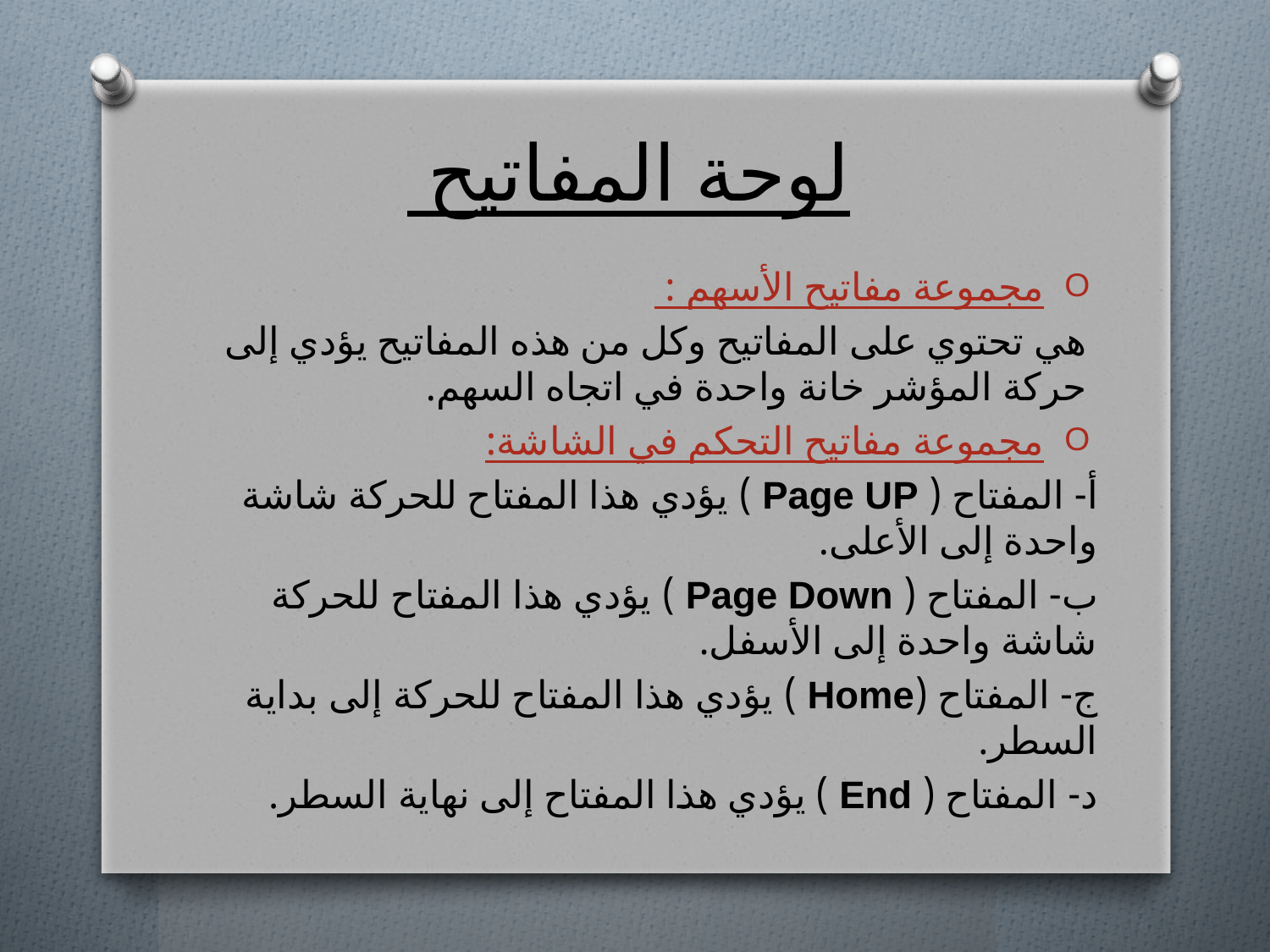

# لوحة المفاتيح
مجموعة مفاتيح الأسهم :
هي تحتوي على المفاتيح وكل من هذه المفاتيح يؤدي إلى حركة المؤشر خانة واحدة في اتجاه السهم.
مجموعة مفاتيح التحكم في الشاشة:
أ- المفتاح ( Page UP ) يؤدي هذا المفتاح للحركة شاشة واحدة إلى الأعلى.
ب- المفتاح ( Page Down ) يؤدي هذا المفتاح للحركة شاشة واحدة إلى الأسفل.
ج- المفتاح (Home ) يؤدي هذا المفتاح للحركة إلى بداية السطر.
د- المفتاح ( End ) يؤدي هذا المفتاح إلى نهاية السطر.